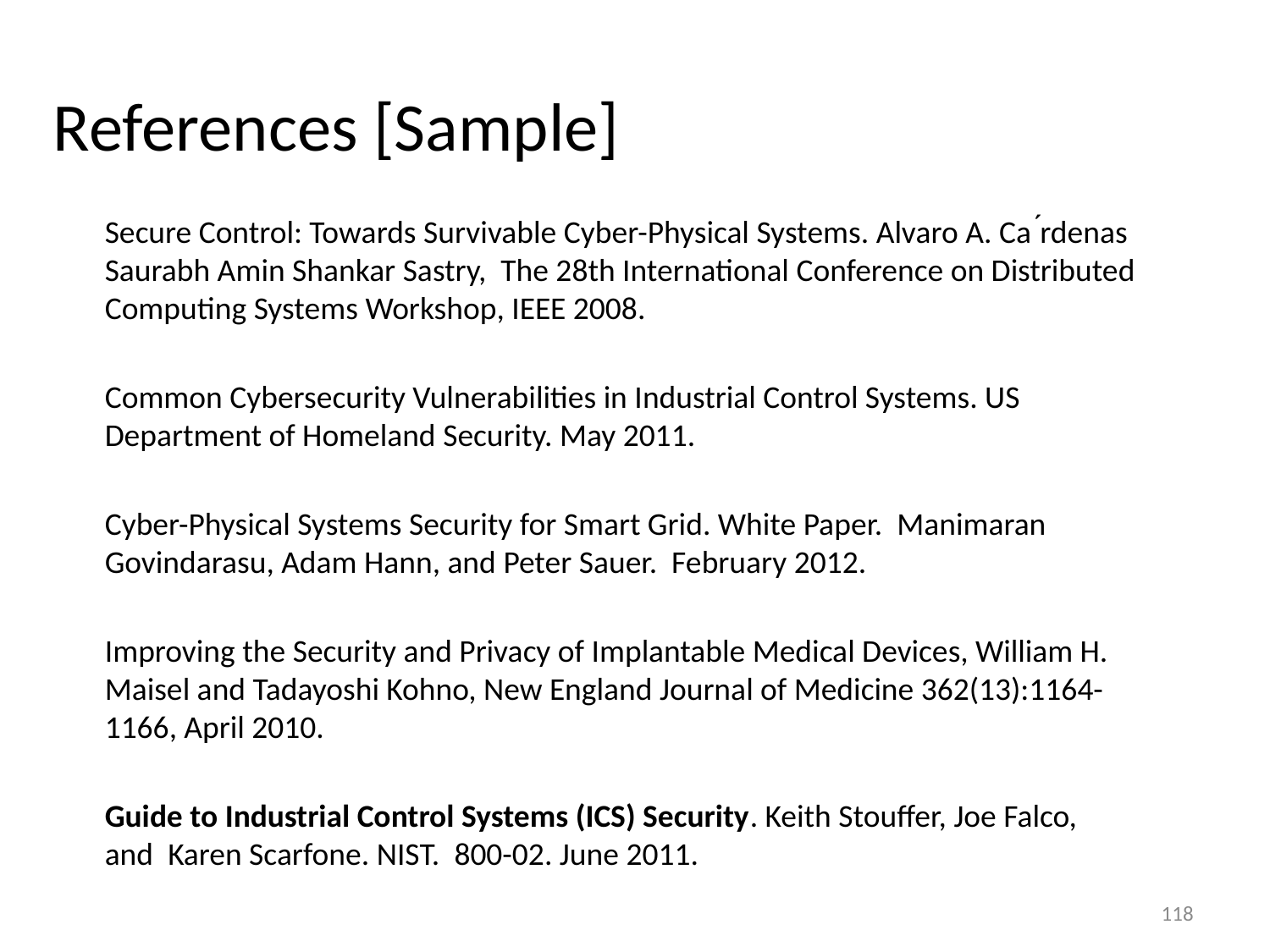

# References [Sample]
Secure Control: Towards Survivable Cyber-Physical Systems. Alvaro A. Ca ́rdenas Saurabh Amin Shankar Sastry,  The 28th International Conference on Distributed Computing Systems Workshop, IEEE 2008.
Common Cybersecurity Vulnerabilities in Industrial Control Systems. US Department of Homeland Security. May 2011.
Cyber-Physical Systems Security for Smart Grid. White Paper.  Manimaran Govindarasu, Adam Hann, and Peter Sauer.  February 2012.
Improving the Security and Privacy of Implantable Medical Devices, William H. Maisel and Tadayoshi Kohno, New England Journal of Medicine 362(13):1164-1166, April 2010.
Guide to Industrial Control Systems (ICS) Security. Keith Stouffer, Joe Falco, and  Karen Scarfone. NIST.  800-02. June 2011.
118